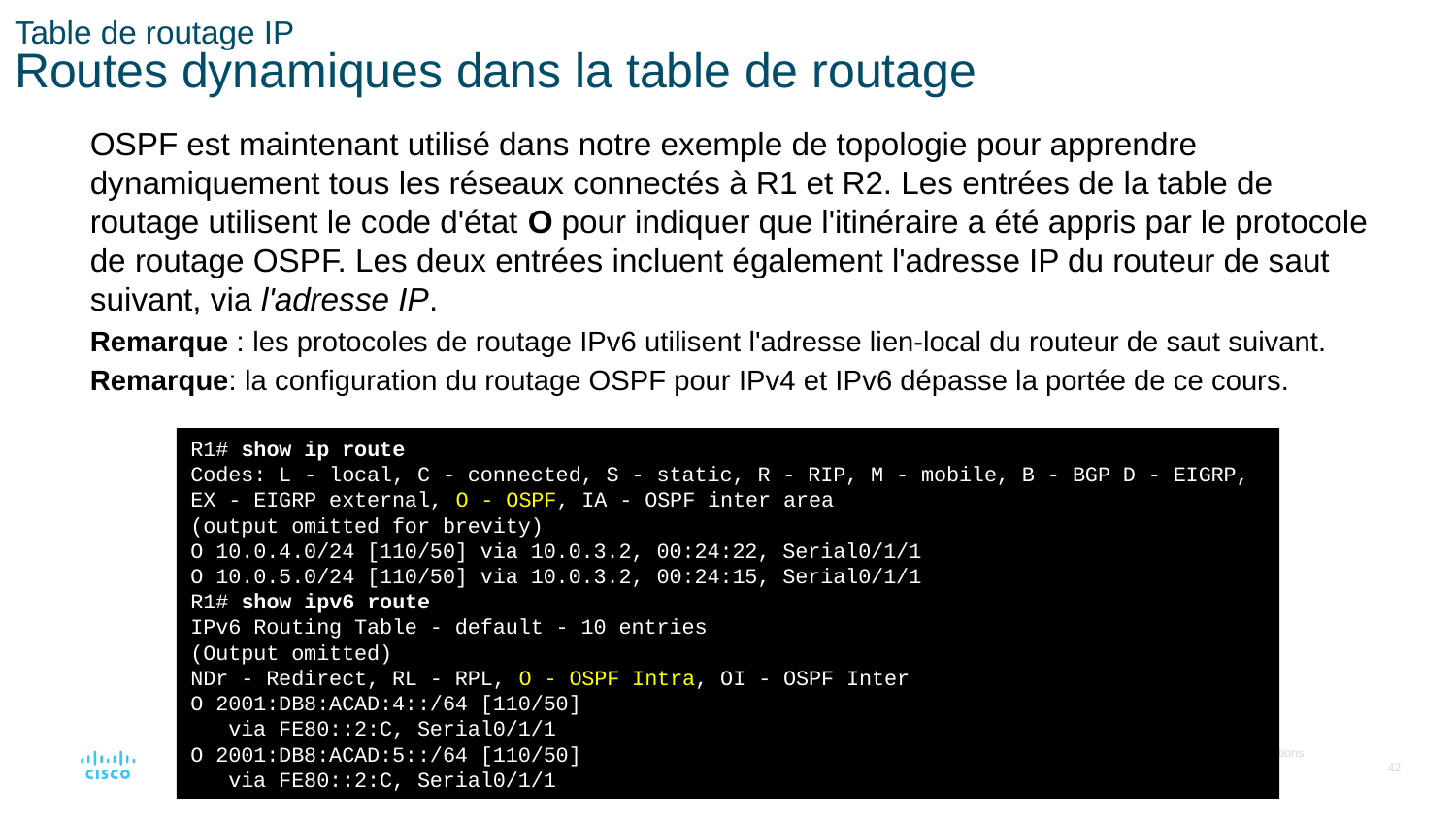

# Table de routage IP Routes dynamiques dans la table de routage
OSPF est maintenant utilisé dans notre exemple de topologie pour apprendre dynamiquement tous les réseaux connectés à R1 et R2. Les entrées de la table de routage utilisent le code d'état O pour indiquer que l'itinéraire a été appris par le protocole de routage OSPF. Les deux entrées incluent également l'adresse IP du routeur de saut suivant, via l'adresse IP.
Remarque : les protocoles de routage IPv6 utilisent l'adresse lien-local du routeur de saut suivant.
Remarque: la configuration du routage OSPF pour IPv4 et IPv6 dépasse la portée de ce cours.

R1# show ip route
Codes: L - local, C - connected, S - static, R - RIP, M - mobile, B - BGP D - EIGRP, EX - EIGRP external, O - OSPF, IA - OSPF inter area
(output omitted for brevity)
O 10.0.4.0/24 [110/50] via 10.0.3.2, 00:24:22, Serial0/1/1
O 10.0.5.0/24 [110/50] via 10.0.3.2, 00:24:15, Serial0/1/1
R1# show ipv6 route
IPv6 Routing Table - default - 10 entries
(Output omitted)
NDr - Redirect, RL - RPL, O - OSPF Intra, OI - OSPF Inter
O 2001:DB8:ACAD:4::/64 [110/50]
   via FE80::2:C, Serial0/1/1
O 2001:DB8:ACAD:5::/64 [110/50]
   via FE80::2:C, Serial0/1/1